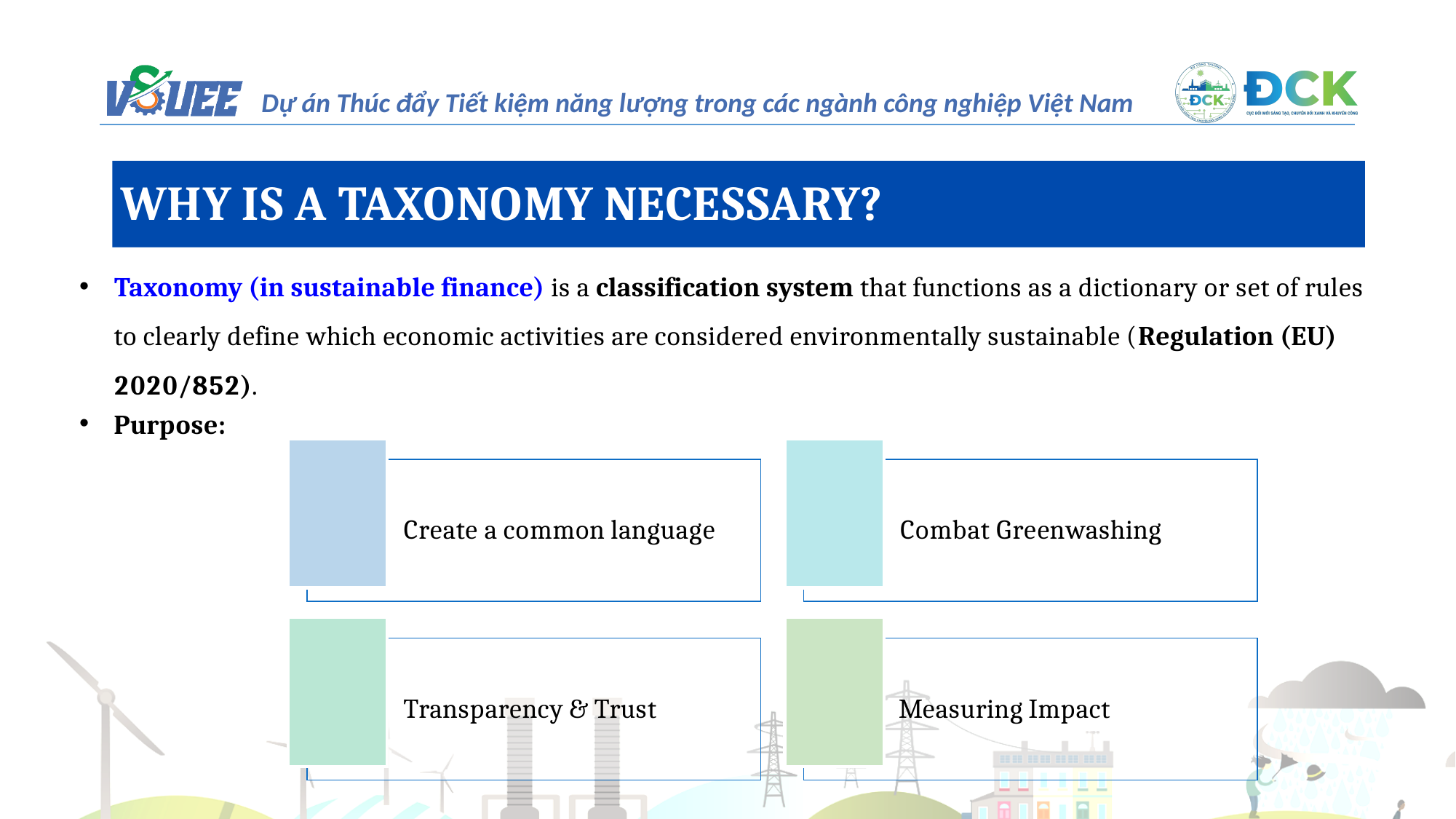

WHY IS A TAXONOMY NECESSARY?
Taxonomy (in sustainable finance) is a classification system that functions as a dictionary or set of rules to clearly define which economic activities are considered environmentally sustainable (Regulation (EU) 2020/852).
Purpose:

Create a common language

Combat Greenwashing

Transparency & Trust

Measuring Impact